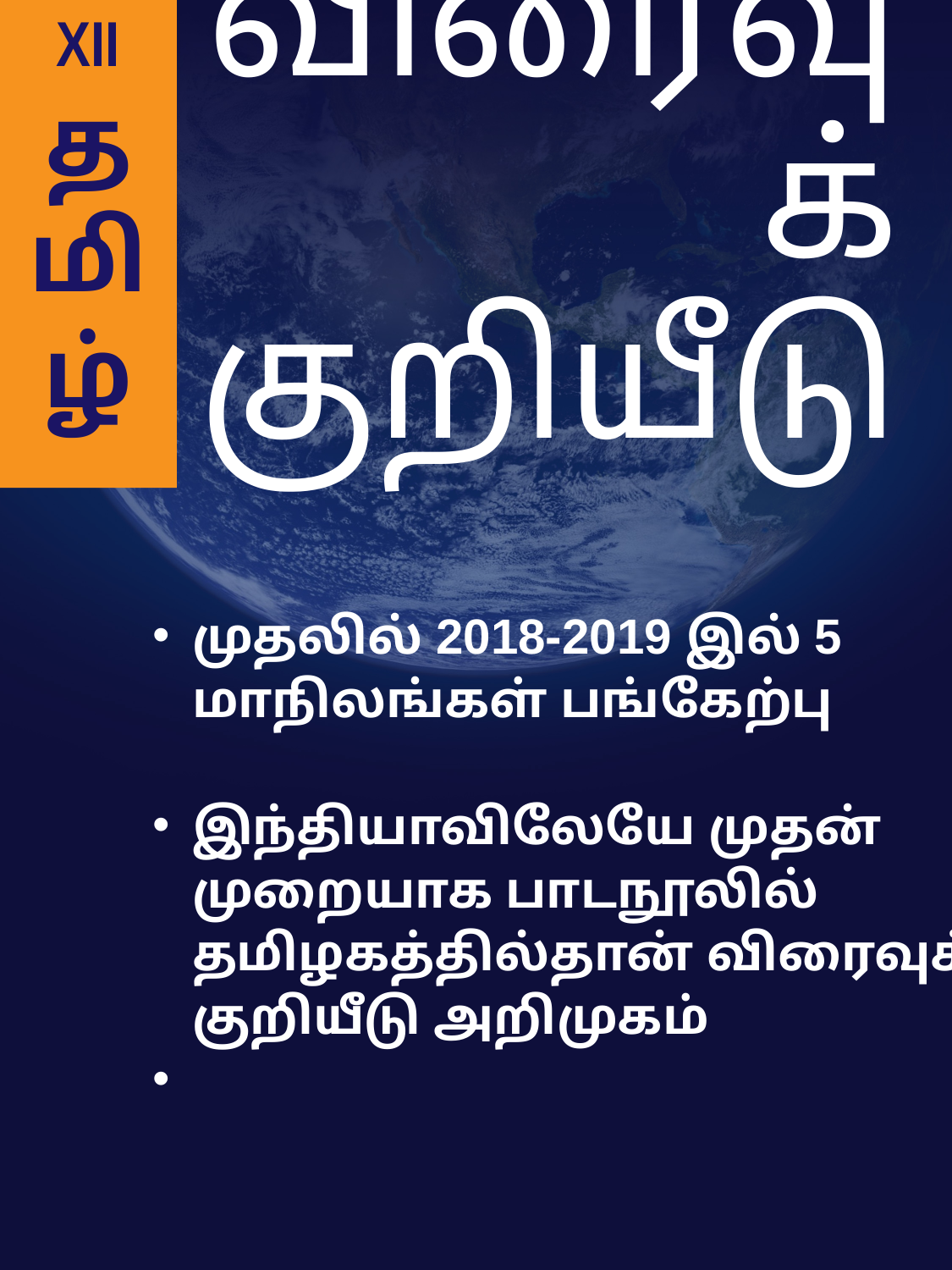

XII
த
மி
ழ்

# விரைவுக் குறியீடு
முதலில் 2018-2019 இல் 5 மாநிலங்கள் பங்கேற்பு

இந்தியாவிலேயே முதன் முறையாக பாடநூலில் தமிழகத்தில்தான் விரைவுக் குறியீடு அறிமுகம்